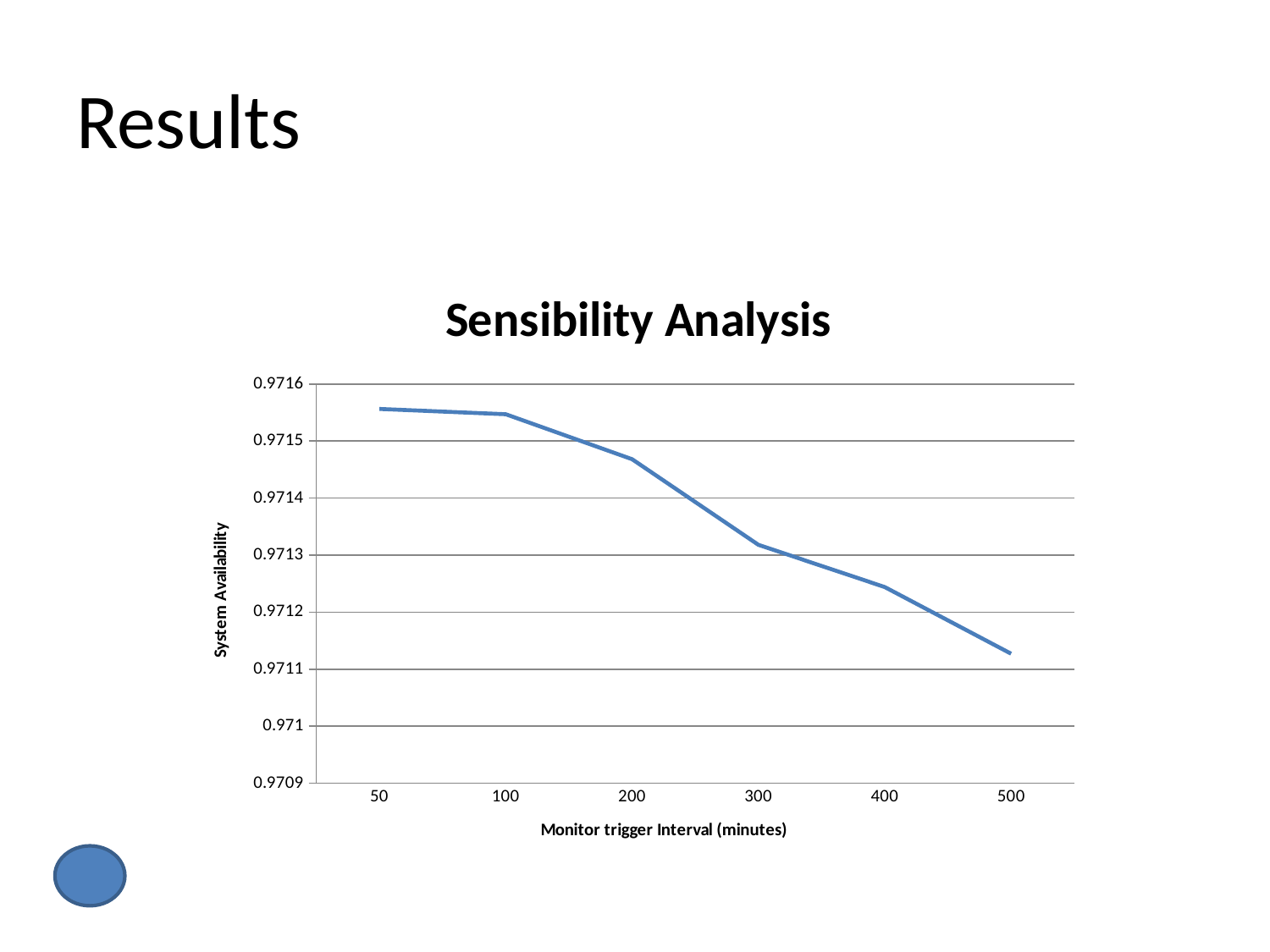

# Results

### Chart: Sensibility Analysis

| Category | System Availability |
|---|---|
| 50 | 0.9715563150842395 |
| 100 | 0.9715470017132316 |
| 200 | 0.9714681335290295 |
| 300 | 0.9713180854778926 |
| 400 | 0.9712439113222482 |
| 500 | 0.9711270333237328 |